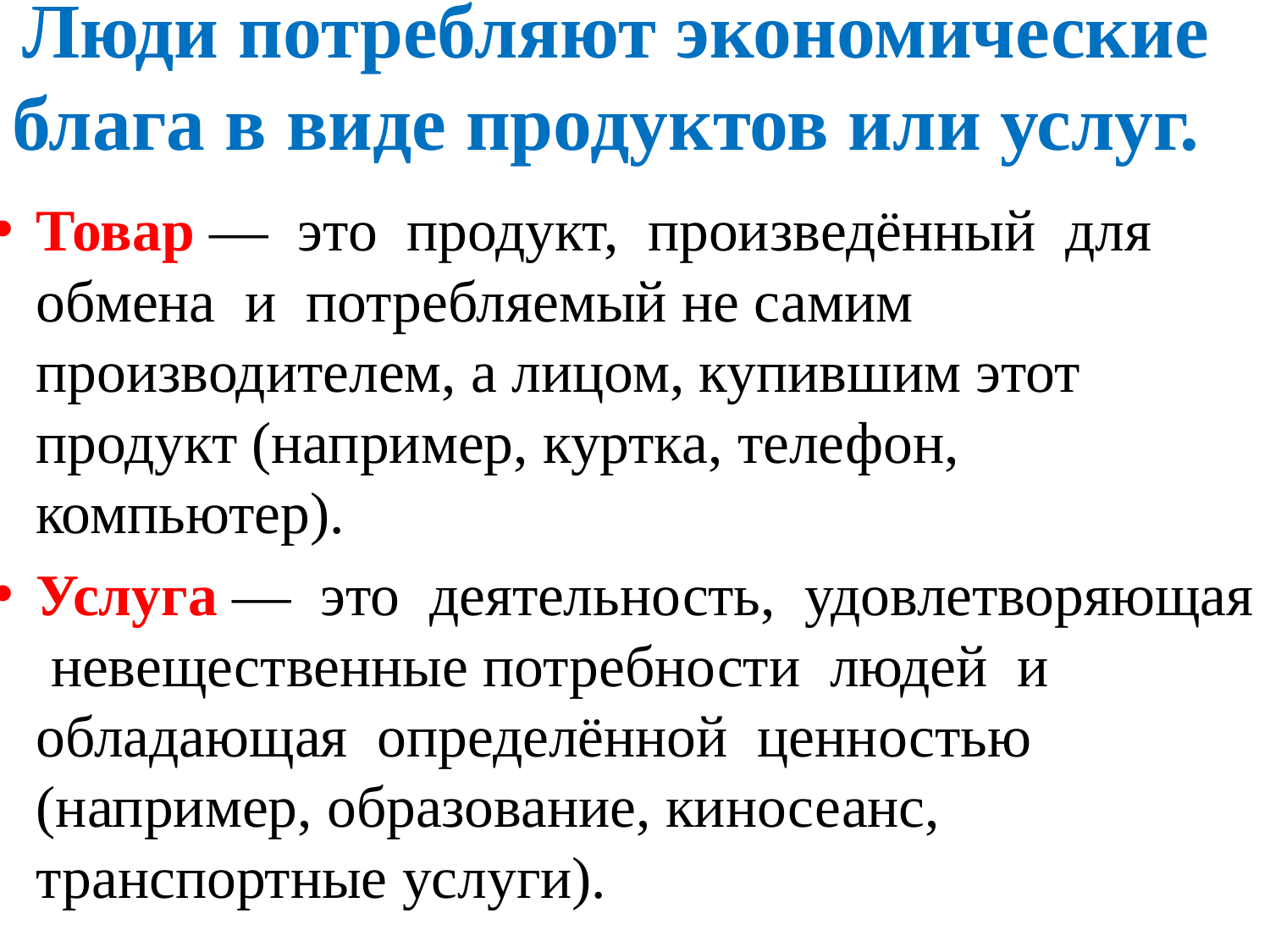

# Люди потребляют экономические блага в виде продуктов или услуг.
Товар —  это  продукт,  произведённый  для  обмена  и  потребляемый не самим производителем, а лицом, купившим этот продукт (например, куртка, телефон, компьютер).
Услуга —  это  деятельность,  удовлетворяющая  невещественные потребности  людей  и  обладающая  определённой  ценностью  (например, образование, киносеанс, транспортные услуги).